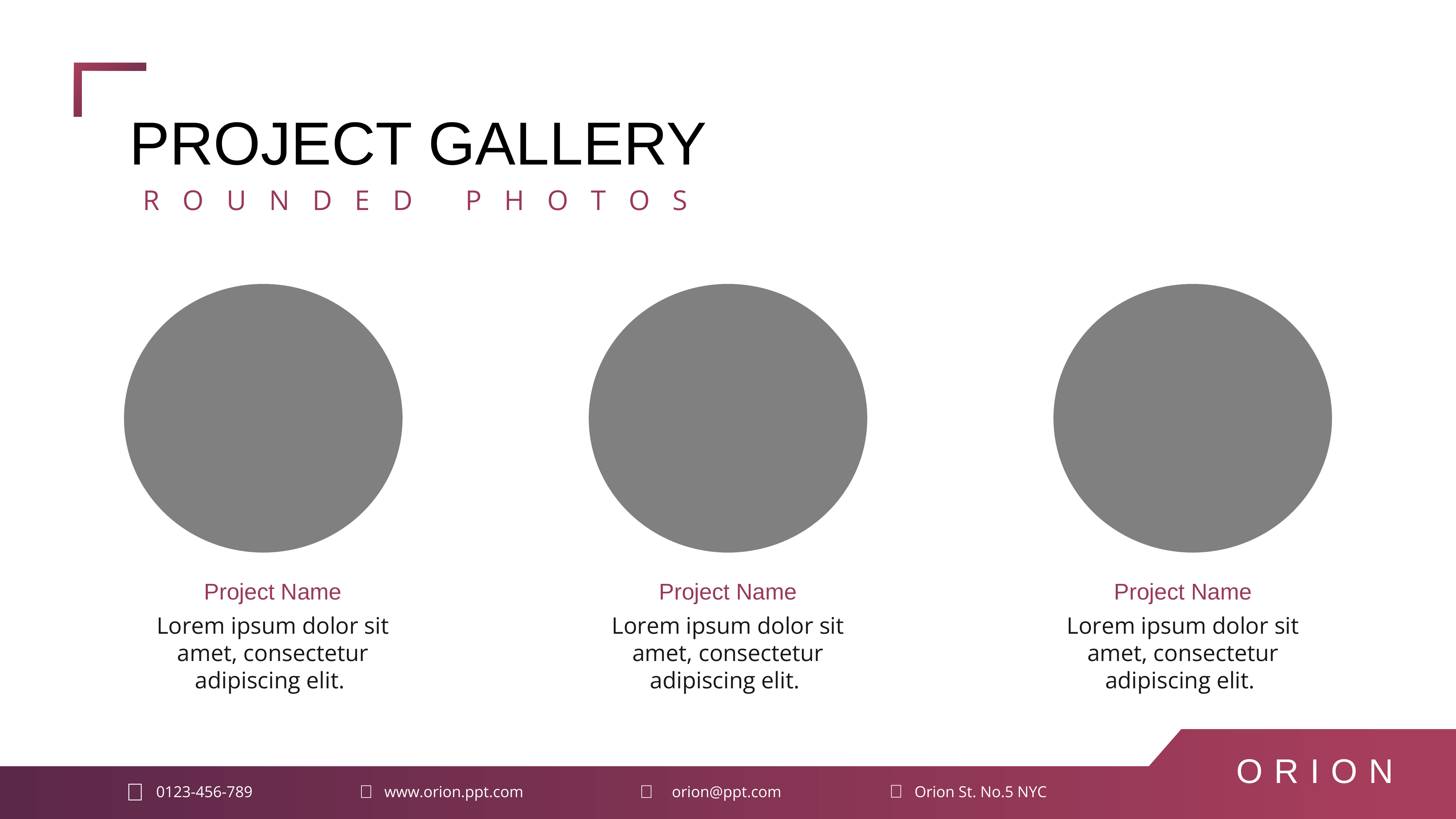

PROJECT GALLERY
ROUNDED PHOTOS

Project Name
Project Name
Project Name
Lorem ipsum dolor sit amet, consectetur adipiscing elit.
Lorem ipsum dolor sit amet, consectetur adipiscing elit.
Lorem ipsum dolor sit amet, consectetur adipiscing elit.